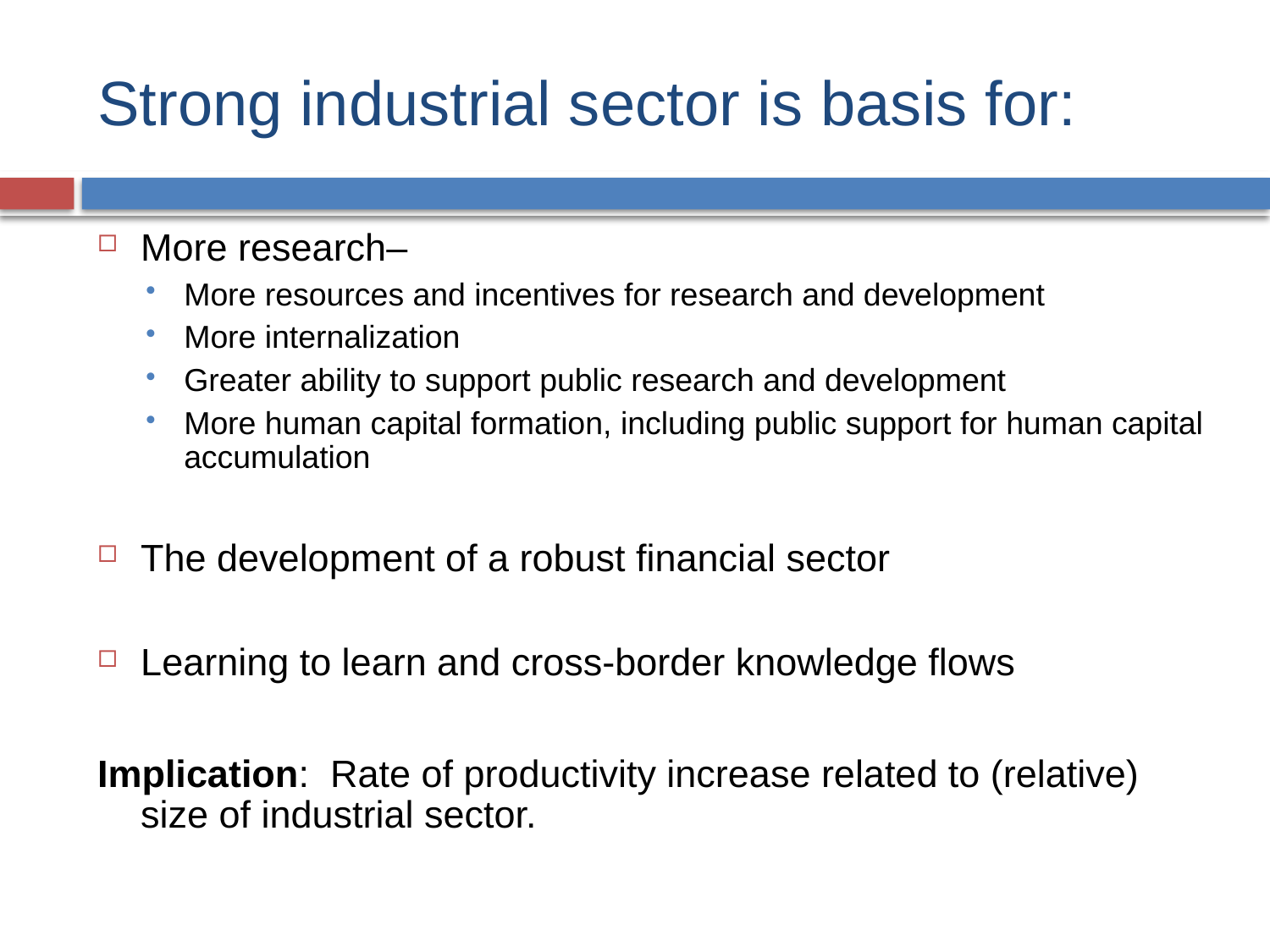

# Strong industrial sector is basis for:
More research–
More resources and incentives for research and development
More internalization
Greater ability to support public research and development
More human capital formation, including public support for human capital accumulation

The development of a robust financial sector

Learning to learn and cross-border knowledge flows

Implication:  Rate of productivity increase related to (relative) size of industrial sector.